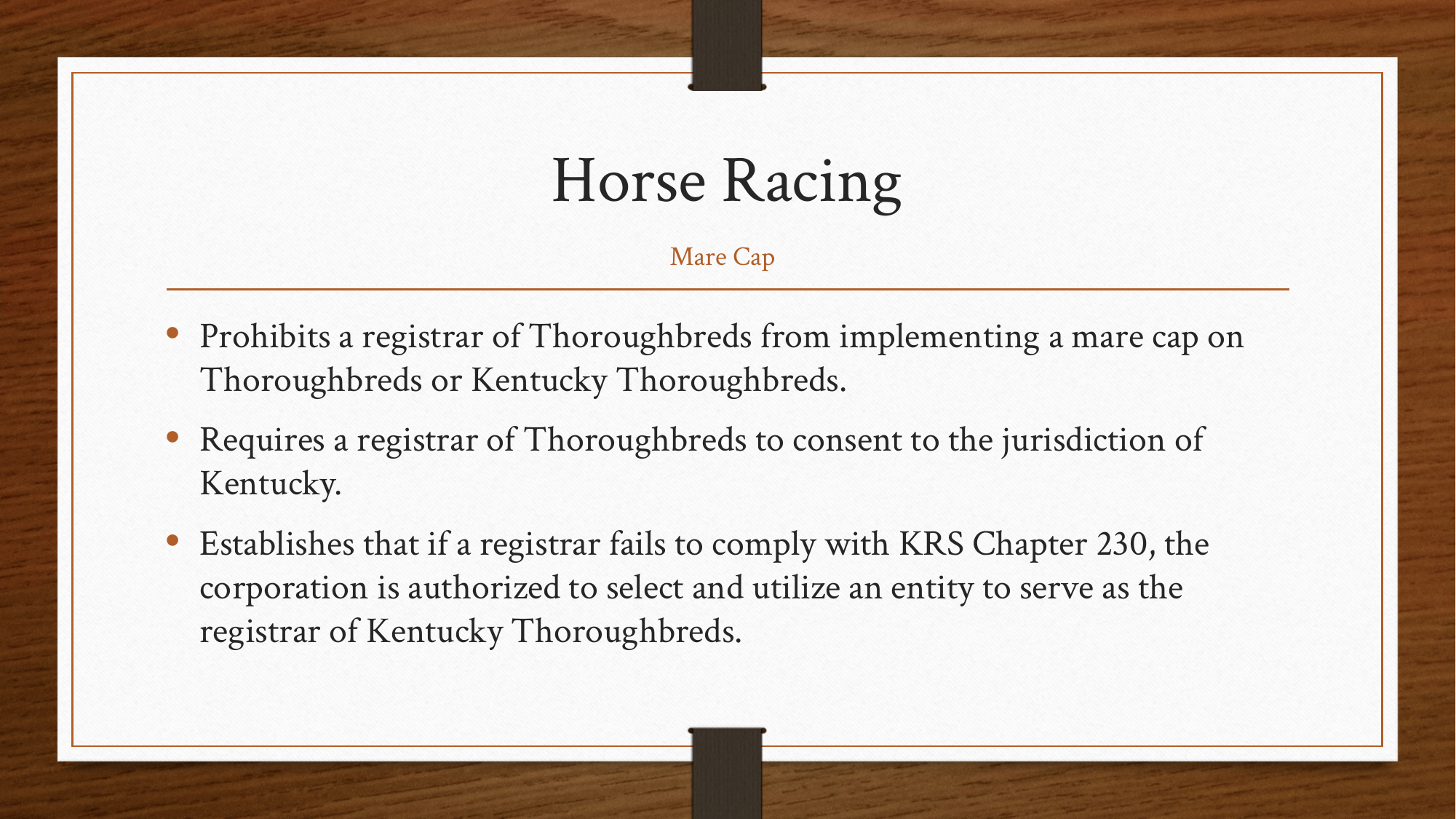

# Horse Racing
Mare Cap
Prohibits a registrar of Thoroughbreds from implementing a mare cap on Thoroughbreds or Kentucky Thoroughbreds.
Requires a registrar of Thoroughbreds to consent to the jurisdiction of Kentucky.
Establishes that if a registrar fails to comply with KRS Chapter 230, the corporation is authorized to select and utilize an entity to serve as the registrar of Kentucky Thoroughbreds.